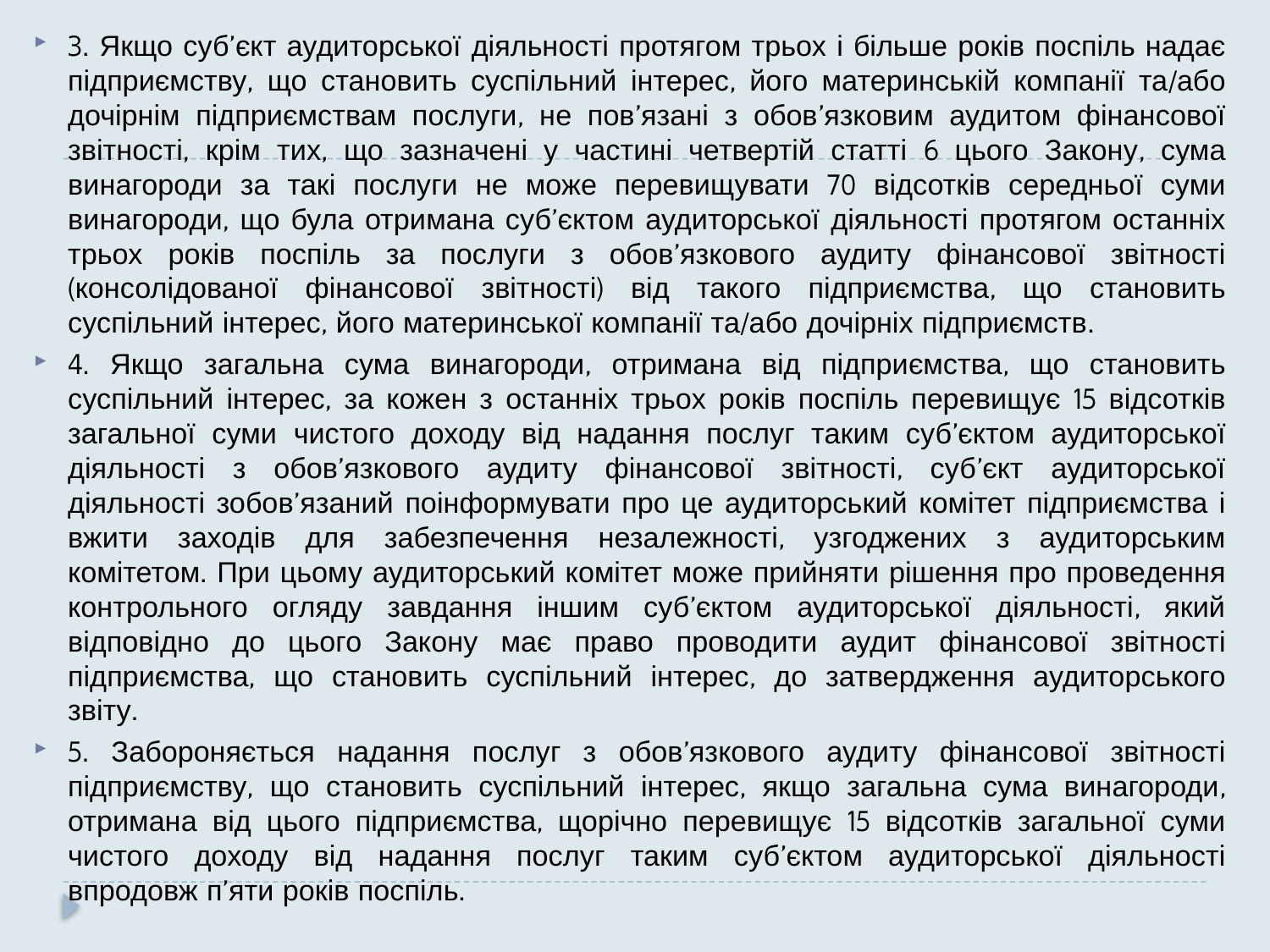

3. Якщо суб’єкт аудиторської діяльності протягом трьох і більше років поспіль надає підприємству, що становить суспільний інтерес, його материнській компанії та/або дочірнім підприємствам послуги, не пов’язані з обов’язковим аудитом фінансової звітності, крім тих, що зазначені у частині четвертій статті 6 цього Закону, сума винагороди за такі послуги не може перевищувати 70 відсотків середньої суми винагороди, що була отримана суб’єктом аудиторської діяльності протягом останніх трьох років поспіль за послуги з обов’язкового аудиту фінансової звітності (консолідованої фінансової звітності) від такого підприємства, що становить суспільний інтерес, його материнської компанії та/або дочірніх підприємств.
4. Якщо загальна сума винагороди, отримана від підприємства, що становить суспільний інтерес, за кожен з останніх трьох років поспіль перевищує 15 відсотків загальної суми чистого доходу від надання послуг таким суб’єктом аудиторської діяльності з обов’язкового аудиту фінансової звітності, суб’єкт аудиторської діяльності зобов’язаний поінформувати про це аудиторський комітет підприємства і вжити заходів для забезпечення незалежності, узгоджених з аудиторським комітетом. При цьому аудиторський комітет може прийняти рішення про проведення контрольного огляду завдання іншим суб’єктом аудиторської діяльності, який відповідно до цього Закону має право проводити аудит фінансової звітності підприємства, що становить суспільний інтерес, до затвердження аудиторського звіту.
5. Забороняється надання послуг з обов’язкового аудиту фінансової звітності підприємству, що становить суспільний інтерес, якщо загальна сума винагороди, отримана від цього підприємства, щорічно перевищує 15 відсотків загальної суми чистого доходу від надання послуг таким суб’єктом аудиторської діяльності впродовж п’яти років поспіль.